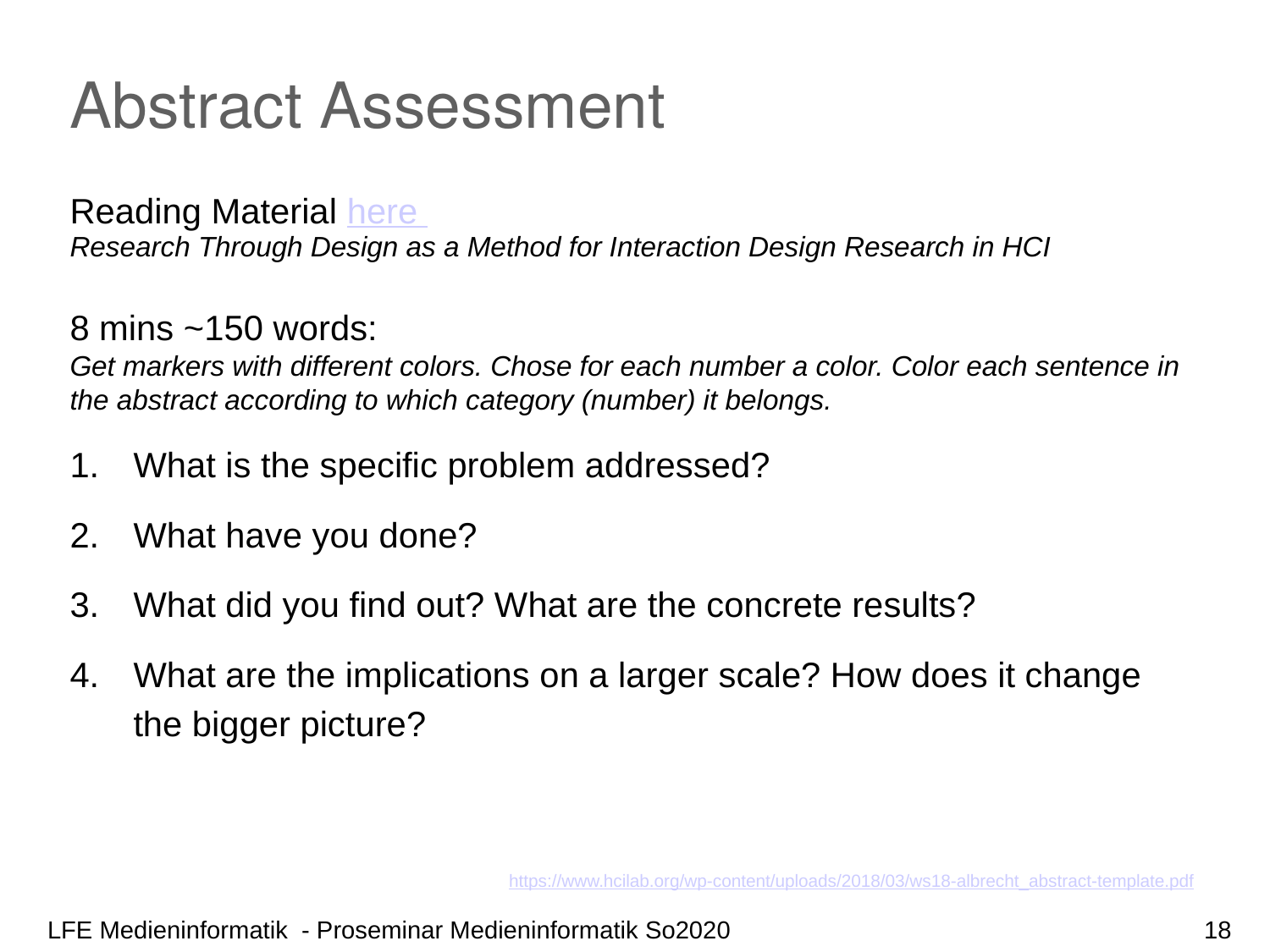

# Abstract Assessment
Reading Material here
Research Through Design as a Method for Interaction Design Research in HCI

8 mins ~150 words:
Get markers with different colors. Chose for each number a color. Color each sentence in the abstract according to which category (number) it belongs.
What is the specific problem addressed?
What have you done?
What did you find out? What are the concrete results?
What are the implications on a larger scale? How does it change the bigger picture?
https://www.hcilab.org/wp-content/uploads/2018/03/ws18-albrecht_abstract-template.pdf
18